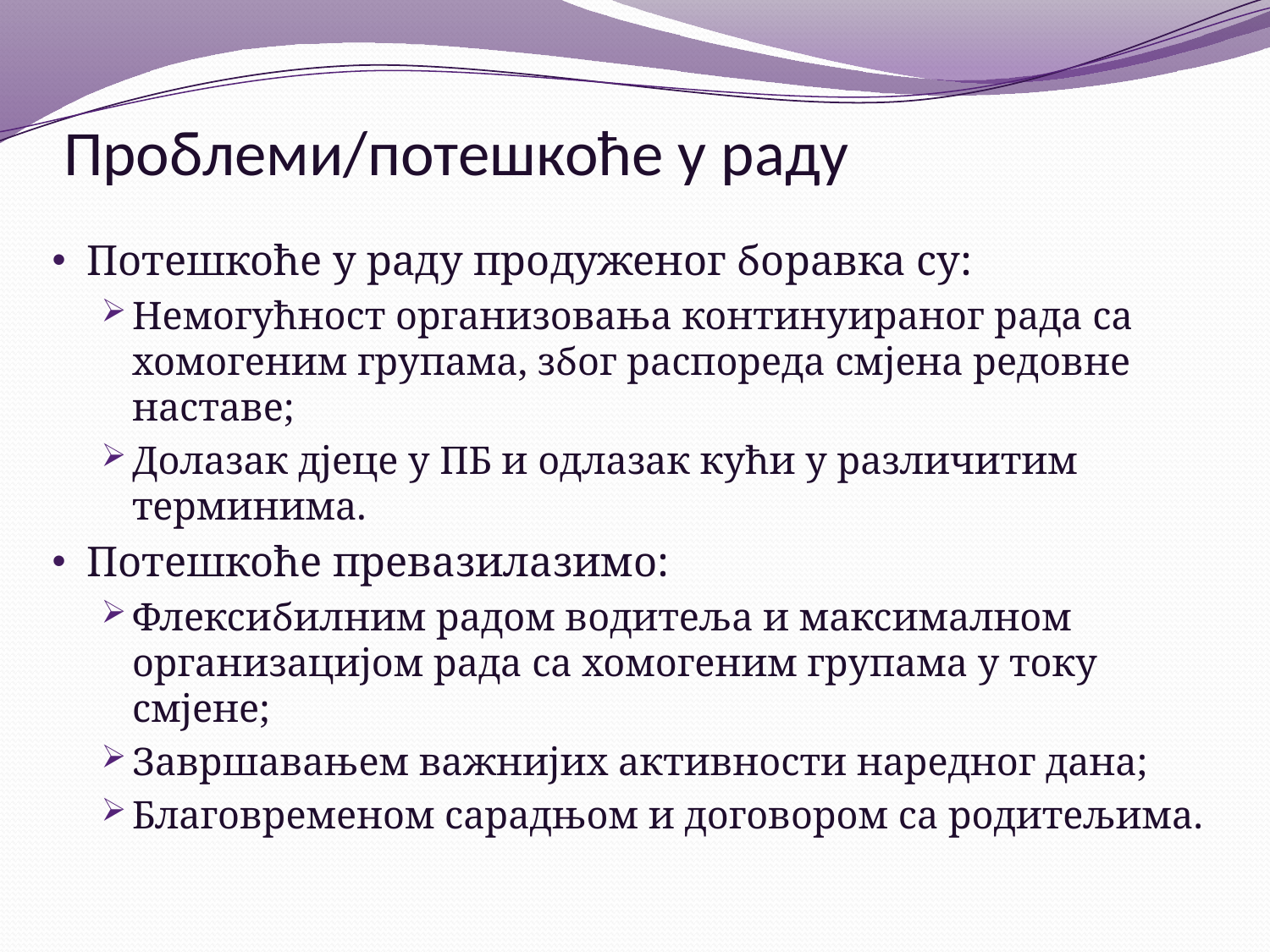

# Проблеми/потешкоће у раду
Потешкоће у раду продуженог боравка су:
Немогућност организовања континуираног рада са хомогеним групама, због распореда смјена редовне наставе;
Долазак дјеце у ПБ и одлазак кући у различитим терминима.
Потешкоће превазилазимо:
Флексибилним радом водитеља и максималном организацијом рада са хомогеним групама у току смјене;
Завршавањем важнијих активности наредног дана;
Благовременом сарадњом и договором са родитељима.